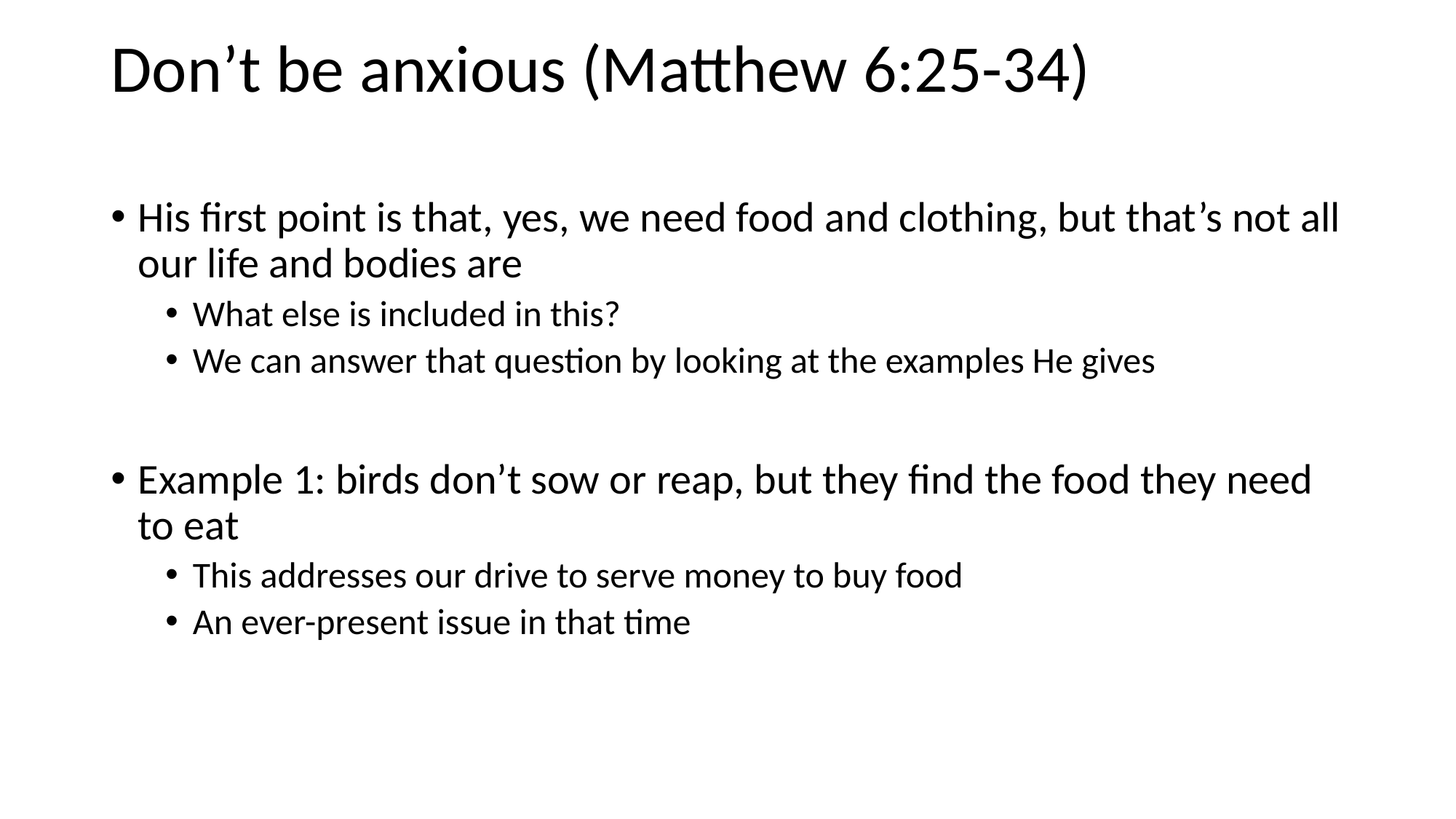

# Don’t be anxious (Matthew 6:25-34)

His first point is that, yes, we need food and clothing, but that’s not all our life and bodies are
What else is included in this?
We can answer that question by looking at the examples He gives

Example 1: birds don’t sow or reap, but they find the food they need to eat
This addresses our drive to serve money to buy food
An ever-present issue in that time